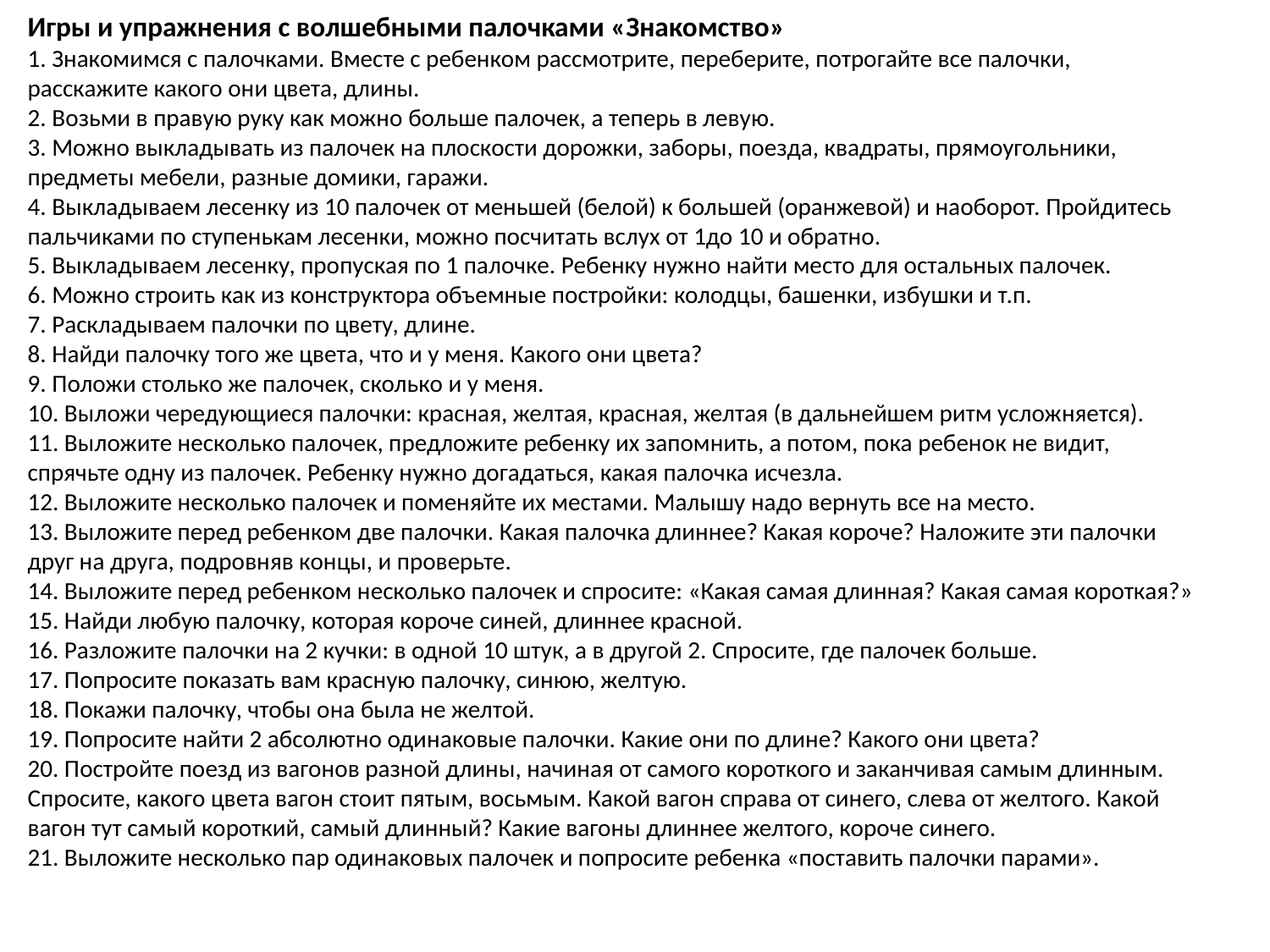

# Игры и упражнения с волшебными палочками «Знакомство» 1. Знакомимся с палочками. Вместе с ребенком рассмотрите, переберите, потрогайте все палочки, расскажите какого они цвета, длины. 2. Возьми в правую руку как можно больше палочек, а теперь в левую. 3. Можно выкладывать из палочек на плоскости дорожки, заборы, поезда, квадраты, прямоугольники, предметы мебели, разные домики, гаражи. 4. Выкладываем лесенку из 10 палочек от меньшей (белой) к большей (оранжевой) и наоборот. Пройдитесь пальчиками по ступенькам лесенки, можно посчитать вслух от 1до 10 и обратно. 5. Выкладываем лесенку, пропуская по 1 палочке. Ребенку нужно найти место для остальных палочек. 6. Можно строить как из конструктора объемные постройки: колодцы, башенки, избушки и т.п. 7. Раскладываем палочки по цвету, длине. 8. Найди палочку того же цвета, что и у меня. Какого они цвета? 9. Положи столько же палочек, сколько и у меня. 10. Выложи чередующиеся палочки: красная, желтая, красная, желтая (в дальнейшем ритм усложняется). 11. Выложите несколько палочек, предложите ребенку их запомнить, а потом, пока ребенок не видит, спрячьте одну из палочек. Ребенку нужно догадаться, какая палочка исчезла. 12. Выложите несколько палочек и поменяйте их местами. Малышу надо вернуть все на место. 13. Выложите перед ребенком две палочки. Какая палочка длиннее? Какая короче? Наложите эти палочки друг на друга, подровняв концы, и проверьте. 14. Выложите перед ребенком несколько палочек и спросите: «Какая самая длинная? Какая самая короткая?» 15. Найди любую палочку, которая короче синей, длиннее красной. 16. Разложите палочки на 2 кучки: в одной 10 штук, а в другой 2. Спросите, где палочек больше. 17. Попросите показать вам красную палочку, синюю, желтую. 18. Покажи палочку, чтобы она была не желтой. 19. Попросите найти 2 абсолютно одинаковые палочки. Какие они по длине? Какого они цвета? 20. Постройте поезд из вагонов разной длины, начиная от самого короткого и заканчивая самым длинным. Спросите, какого цвета вагон стоит пятым, восьмым. Какой вагон справа от синего, слева от желтого. Какой вагон тут самый короткий, самый длинный? Какие вагоны длиннее желтого, короче синего. 21. Выложите несколько пар одинаковых палочек и попросите ребенка «поставить палочки парами».